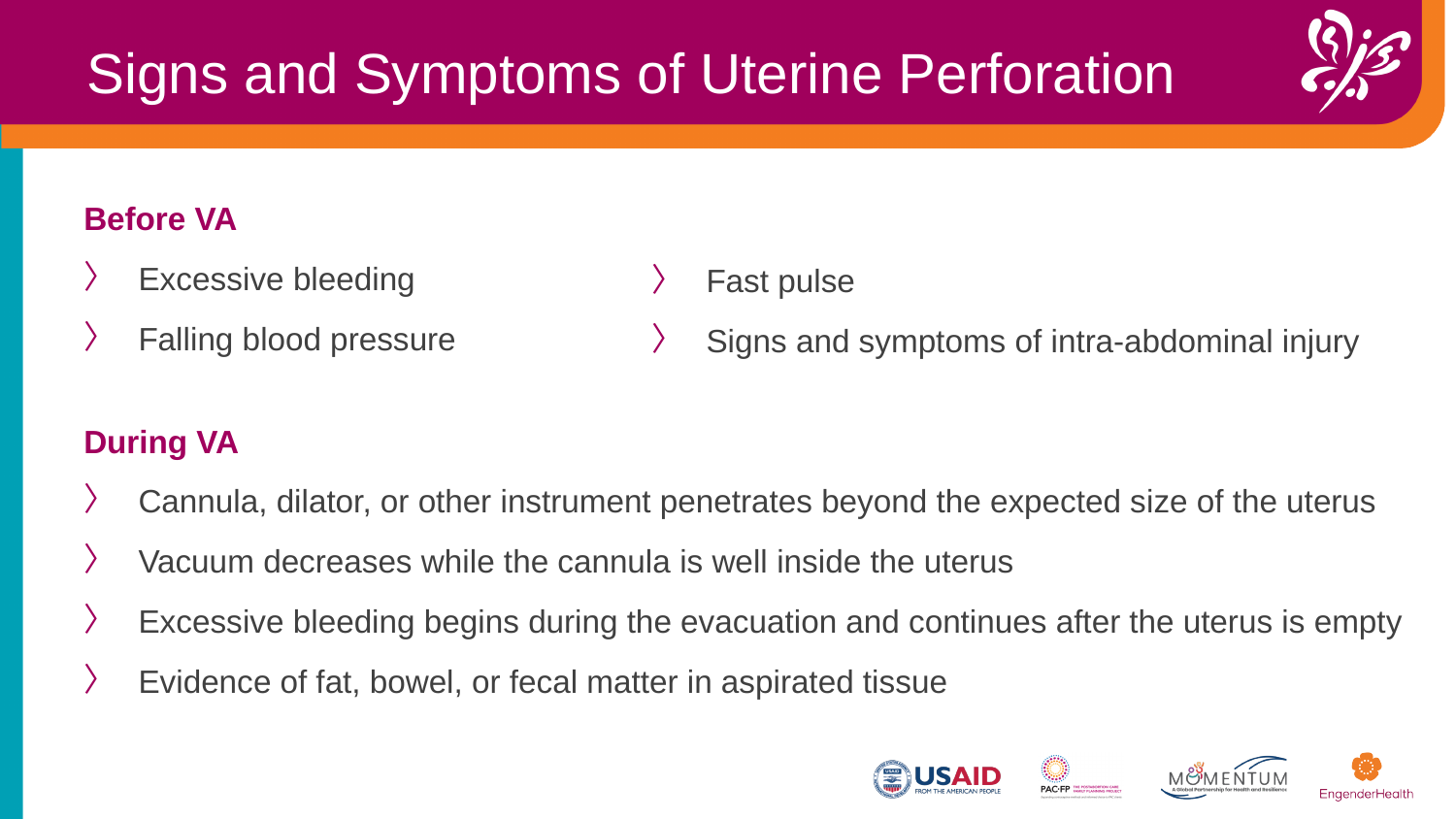

Signs and Symptoms of Uterine Perforation ​
Before VA
Excessive bleeding
Falling blood pressure
Fast pulse
Signs and symptoms of intra-abdominal injury
During VA
Cannula, dilator, or other instrument penetrates beyond the expected size of the uterus
Vacuum decreases while the cannula is well inside the uterus
Excessive bleeding begins during the evacuation and continues after the uterus is empty
Evidence of fat, bowel, or fecal matter in aspirated tissue